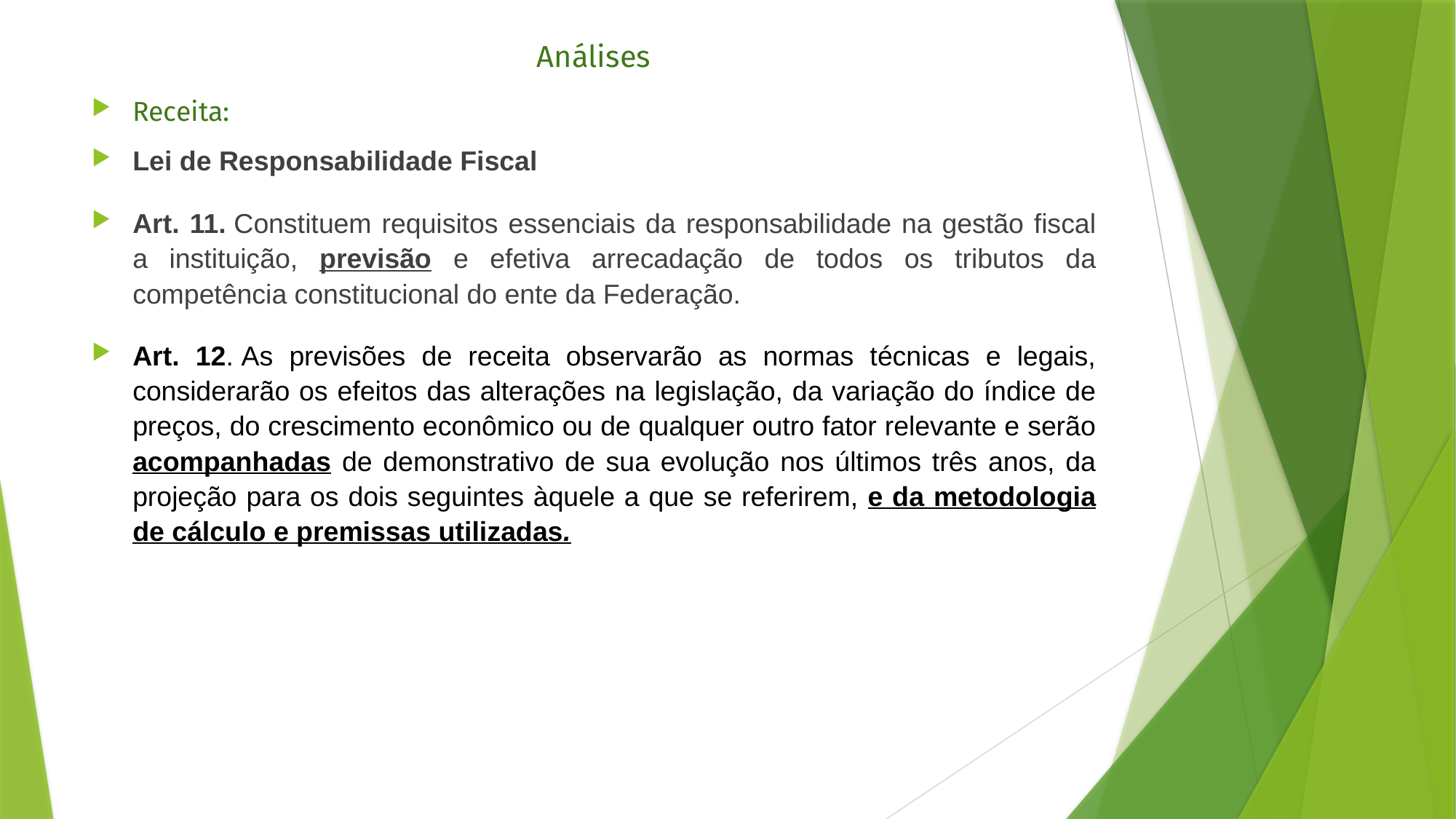

# Análises
Receita:
Lei de Responsabilidade Fiscal
Art. 11. Constituem requisitos essenciais da responsabilidade na gestão fiscal a instituição, previsão e efetiva arrecadação de todos os tributos da competência constitucional do ente da Federação.
Art. 12. As previsões de receita observarão as normas técnicas e legais, considerarão os efeitos das alterações na legislação, da variação do índice de preços, do crescimento econômico ou de qualquer outro fator relevante e serão acompanhadas de demonstrativo de sua evolução nos últimos três anos, da projeção para os dois seguintes àquele a que se referirem, e da metodologia de cálculo e premissas utilizadas.